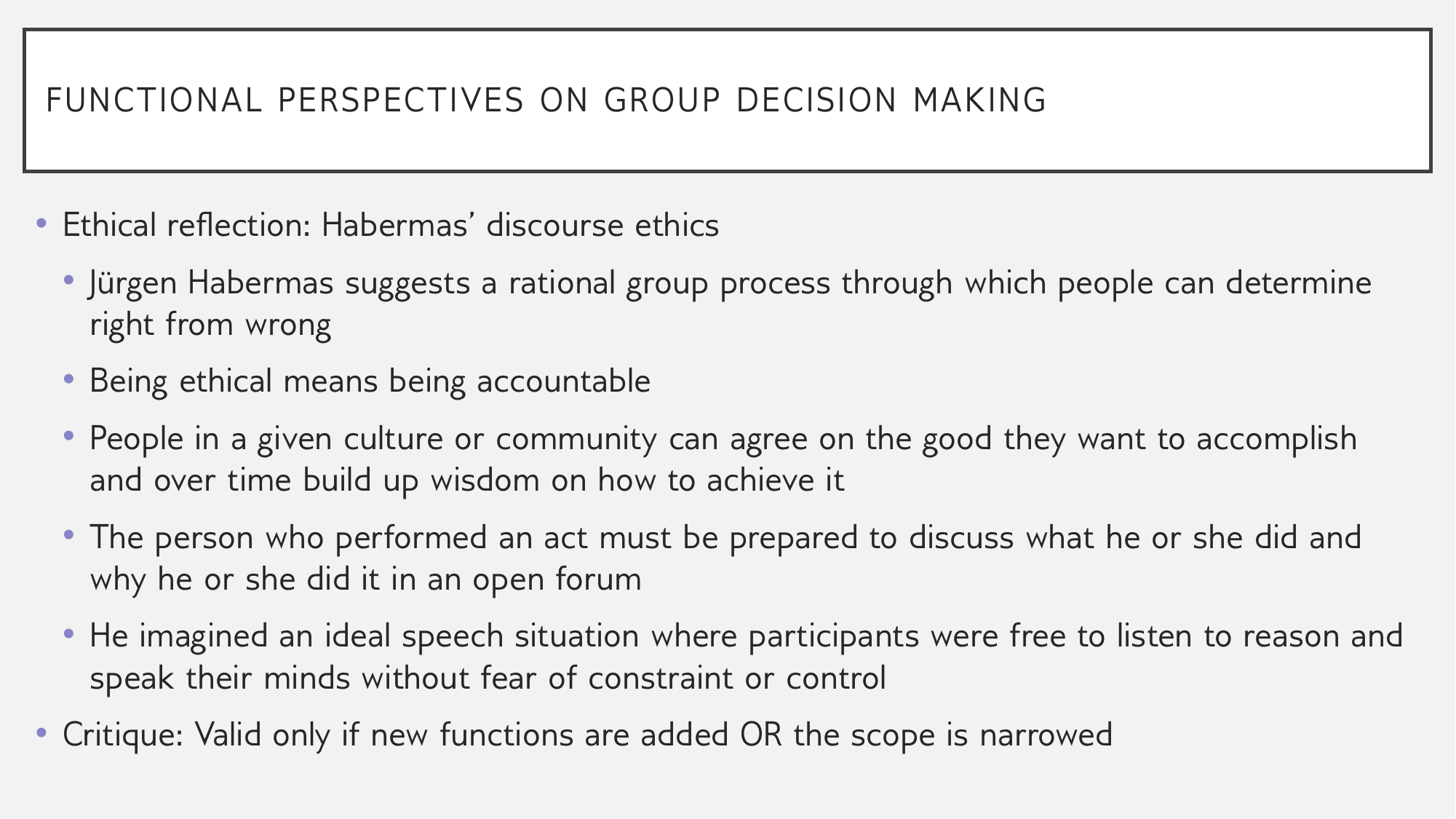

# Functional Perspectives on Group Decision Making
Ethical reflection: Habermas’ discourse ethics
Jürgen Habermas suggests a rational group process through which people can determine right from wrong
Being ethical means being accountable
People in a given culture or community can agree on the good they want to accomplish and over time build up wisdom on how to achieve it
The person who performed an act must be prepared to discuss what he or she did and why he or she did it in an open forum
He imagined an ideal speech situation where participants were free to listen to reason and speak their minds without fear of constraint or control
Critique: Valid only if new functions are added OR the scope is narrowed